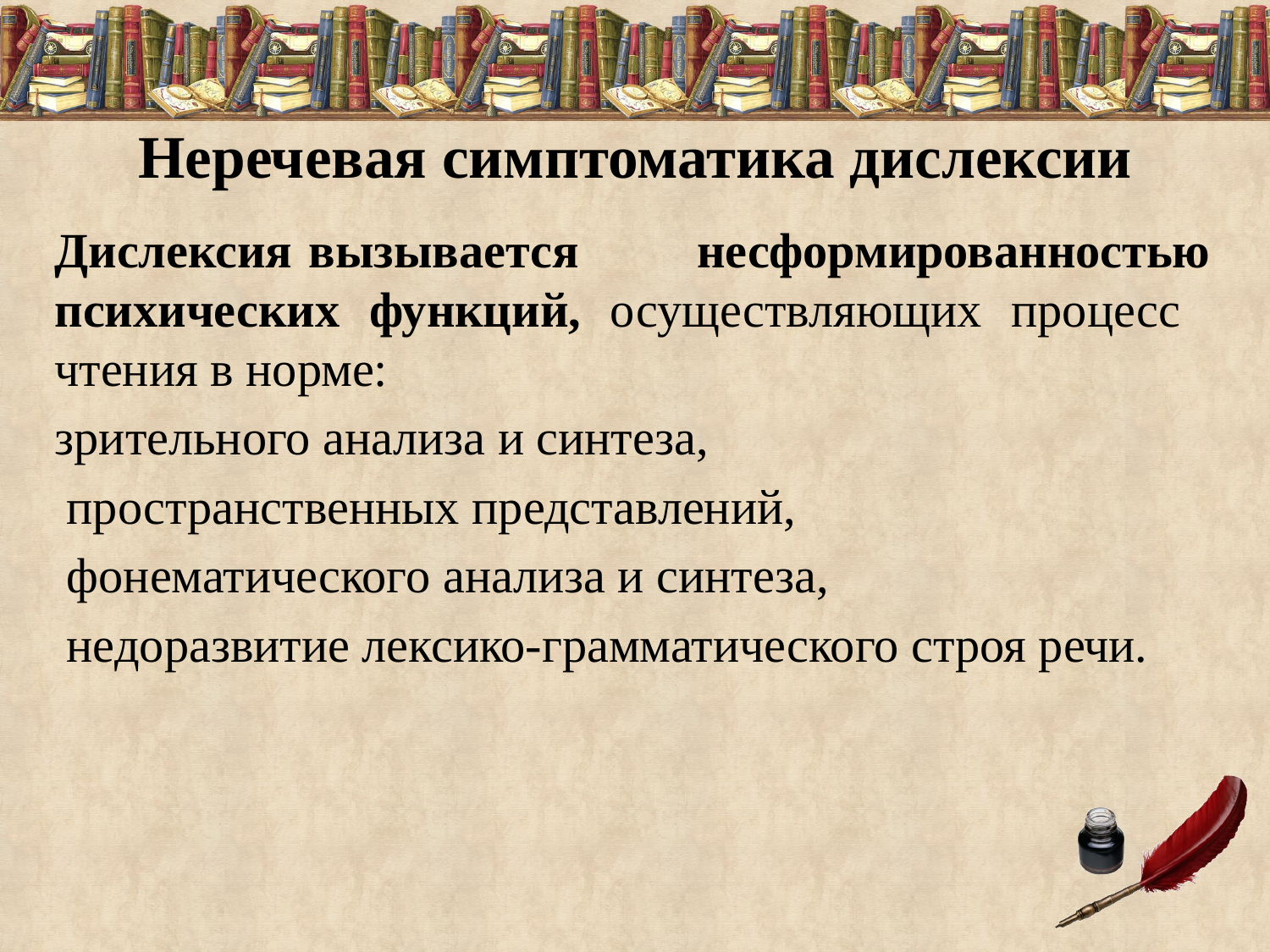

# Неречевая симптоматика дислексии
Дислексия	вызывается несформированностью психических функций, осуществляющих процесс  чтения в норме:
зрительного анализа и синтеза,
 пространственных представлений,
 фонематического анализа и синтеза,
 недоразвитие лексико-грамматического строя речи.